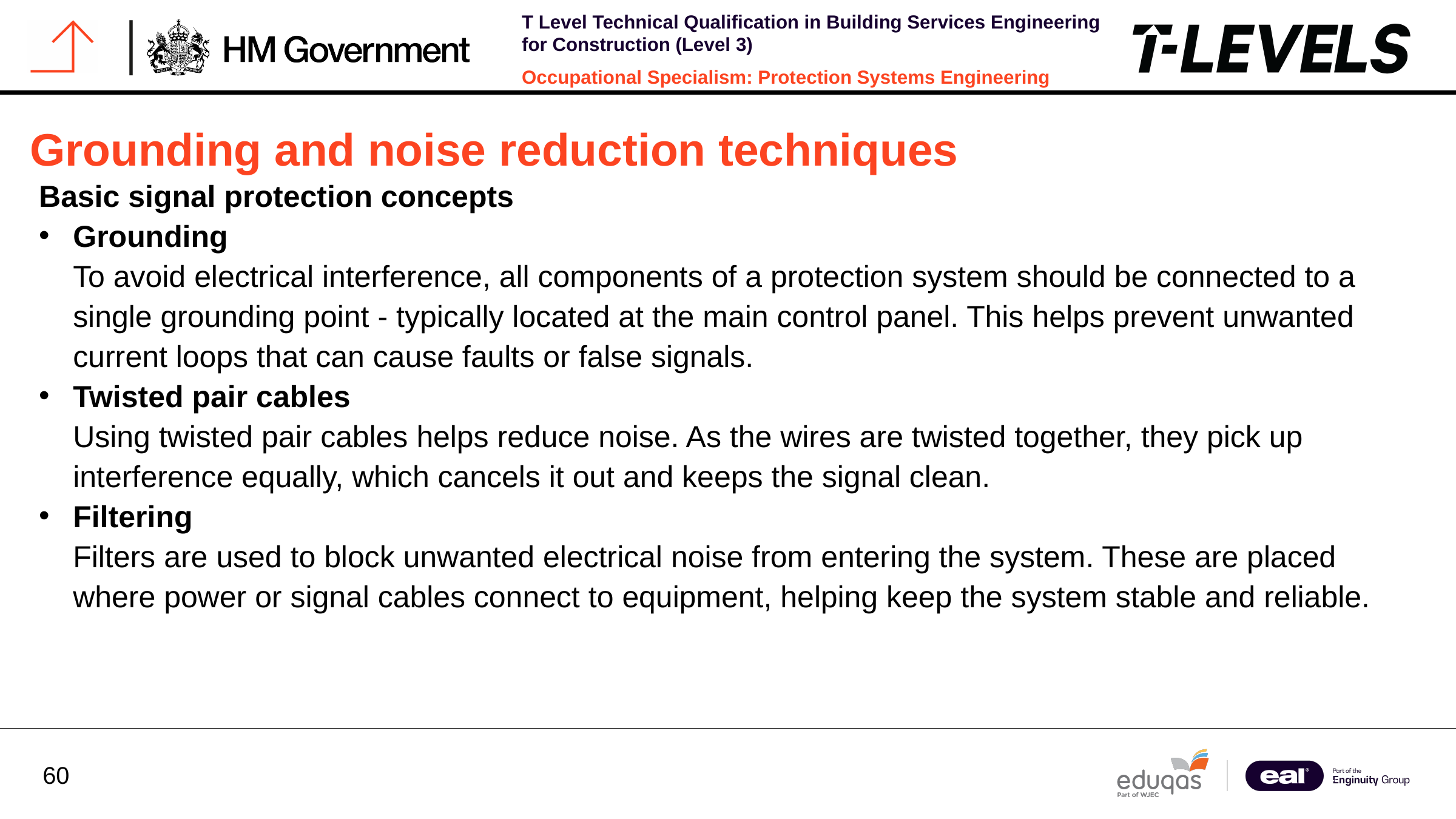

Grounding and noise reduction techniques
Basic signal protection concepts
Grounding
To avoid electrical interference, all components of a protection system should be connected to a single grounding point - typically located at the main control panel. This helps prevent unwanted current loops that can cause faults or false signals.
Twisted pair cables
Using twisted pair cables helps reduce noise. As the wires are twisted together, they pick up interference equally, which cancels it out and keeps the signal clean.
Filtering
Filters are used to block unwanted electrical noise from entering the system. These are placed where power or signal cables connect to equipment, helping keep the system stable and reliable.